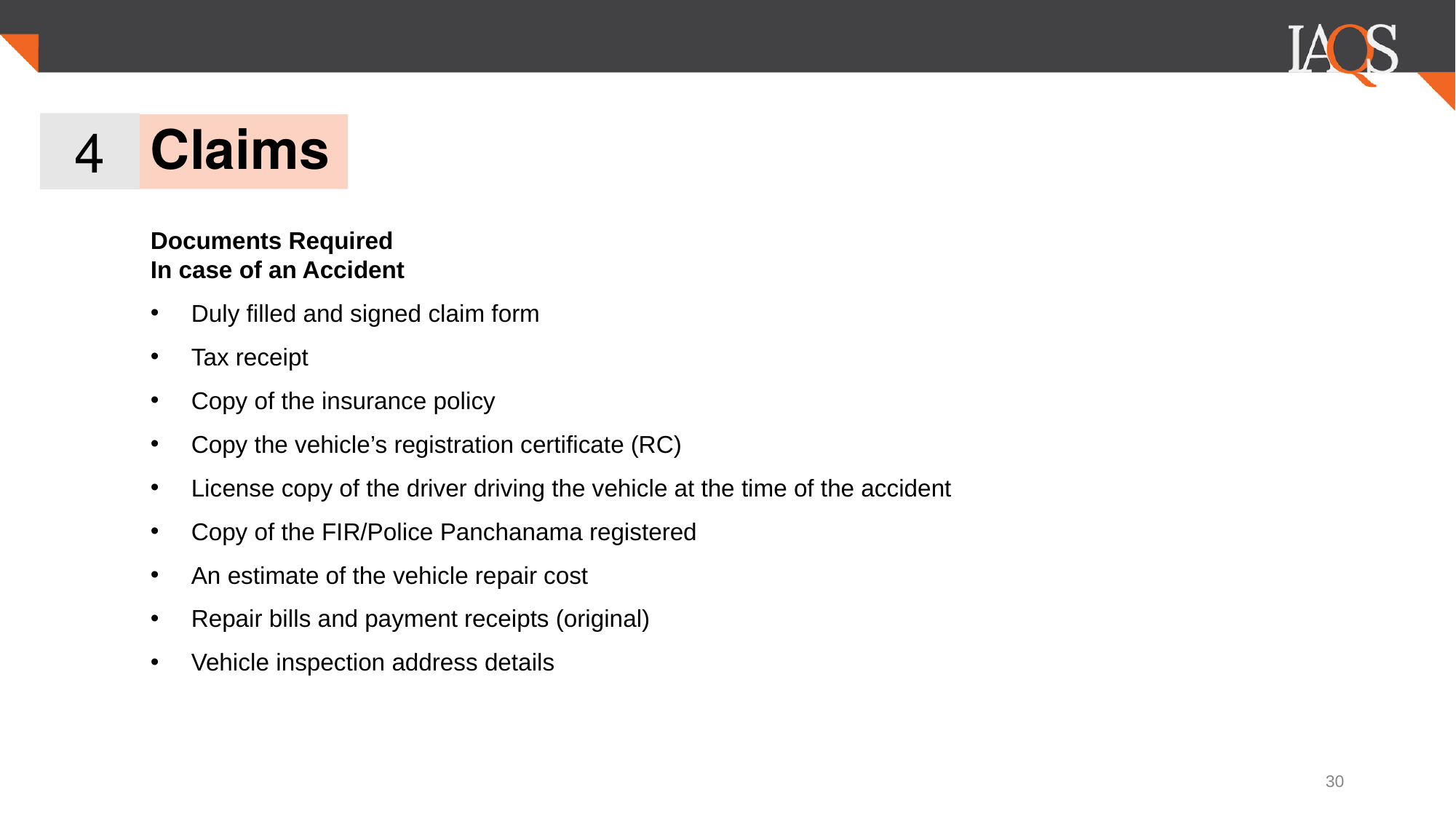

4
# Claims
Documents Required
In case of an Accident
 Duly filled and signed claim form
 Tax receipt
 Copy of the insurance policy
 Copy the vehicle’s registration certificate (RC)
 License copy of the driver driving the vehicle at the time of the accident
 Copy of the FIR/Police Panchanama registered
 An estimate of the vehicle repair cost
 Repair bills and payment receipts (original)
 Vehicle inspection address details

30